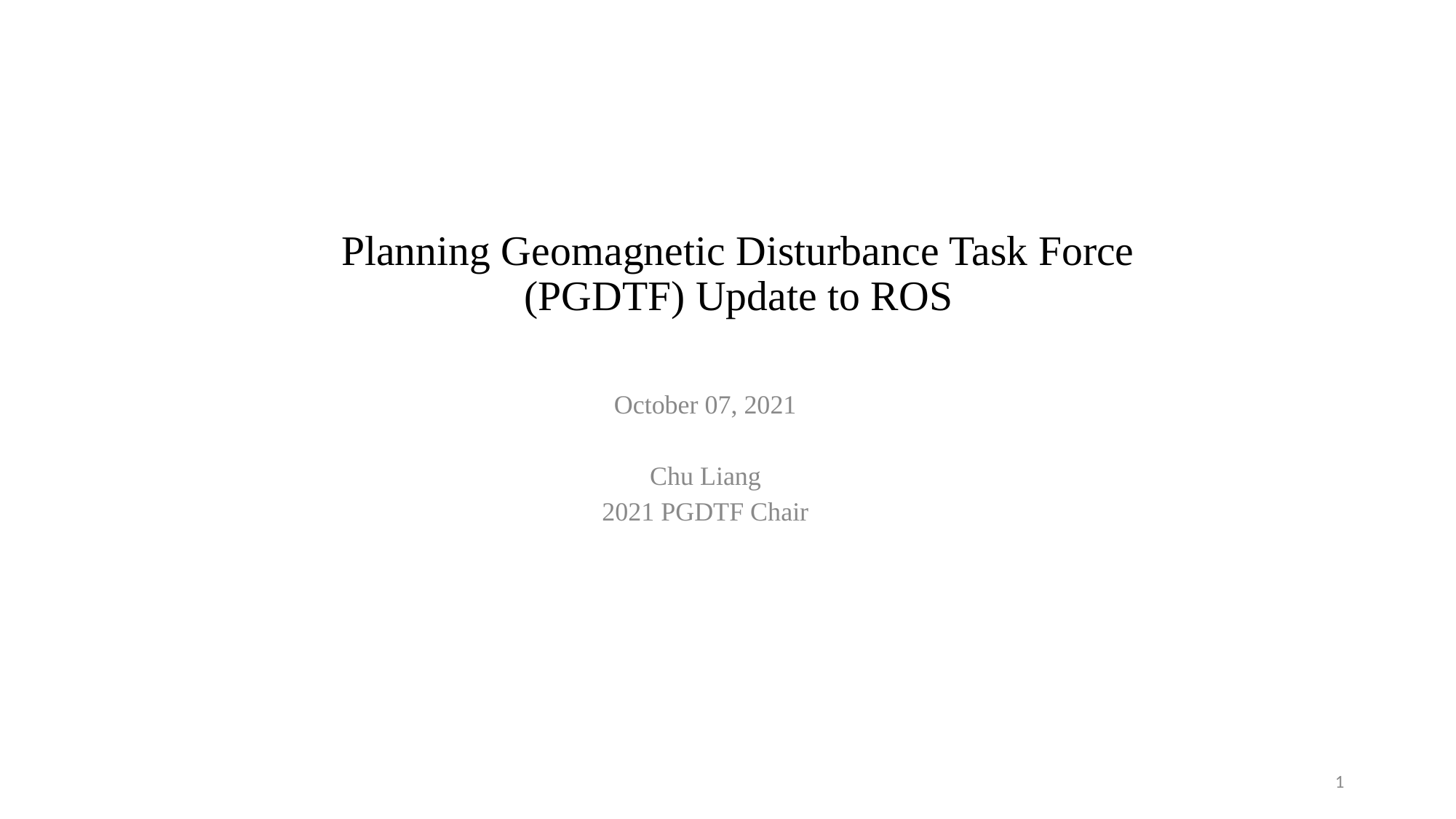

# Planning Geomagnetic Disturbance Task Force (PGDTF) Update to ROS

October 07, 2021

Chu Liang
2021 PGDTF Chair

1